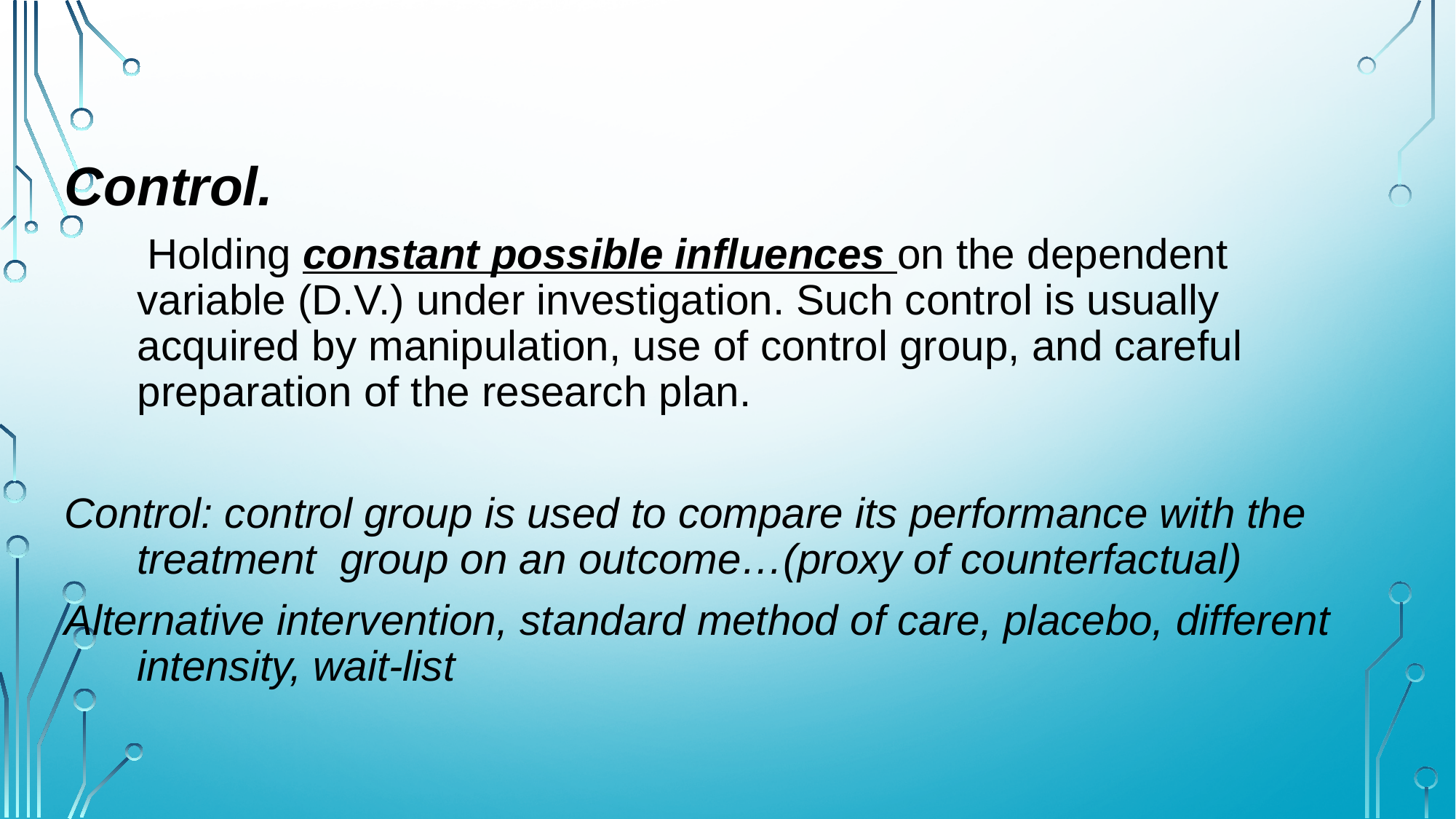

#

Control.
       Holding constant possible influences on the dependent variable (D.V.) under investigation. Such control is usually acquired by manipulation, use of control group, and careful preparation of the research plan.

Control: control group is used to compare its performance with the treatment  group on an outcome…(proxy of counterfactual)
Alternative intervention, standard method of care, placebo, different intensity, wait-list